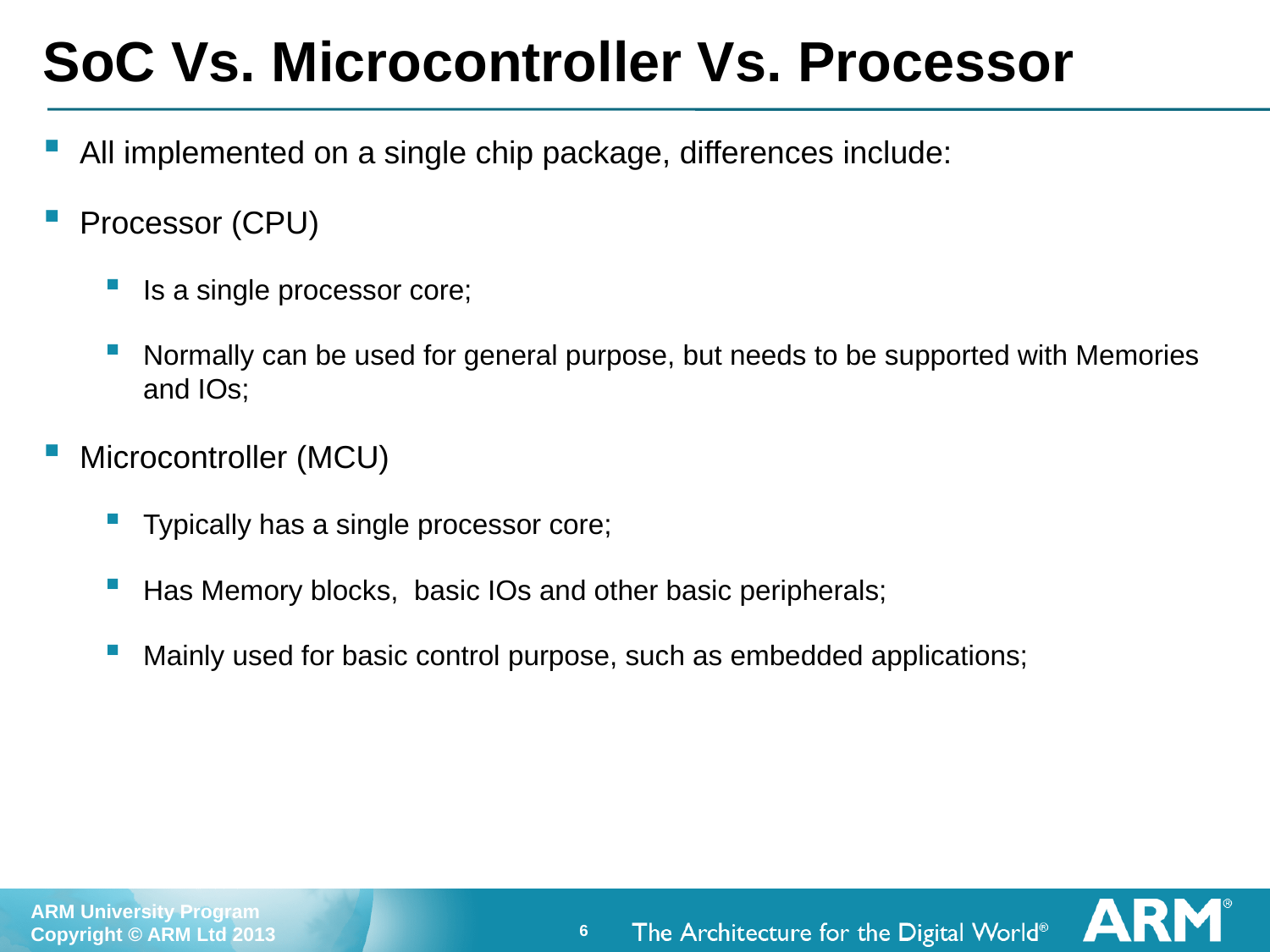

# SoC Vs. Microcontroller Vs. Processor
All implemented on a single chip package, differences include:
Processor (CPU)
Is a single processor core;
Normally can be used for general purpose, but needs to be supported with Memories and IOs;
Microcontroller (MCU)
Typically has a single processor core;
Has Memory blocks,  basic IOs and other basic peripherals;
Mainly used for basic control purpose, such as embedded applications;